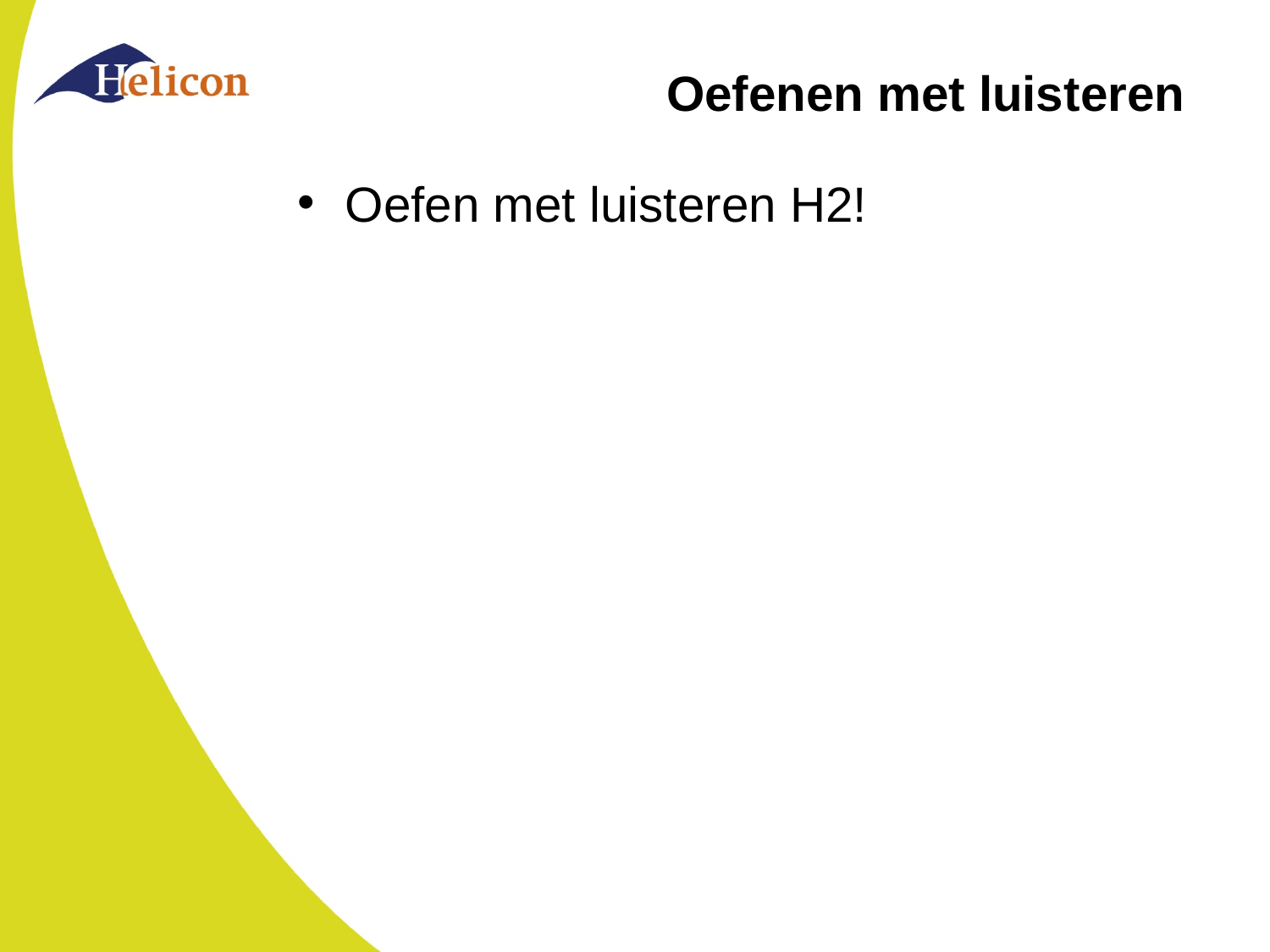

# Oefenen met luisteren
Oefen met luisteren H2!